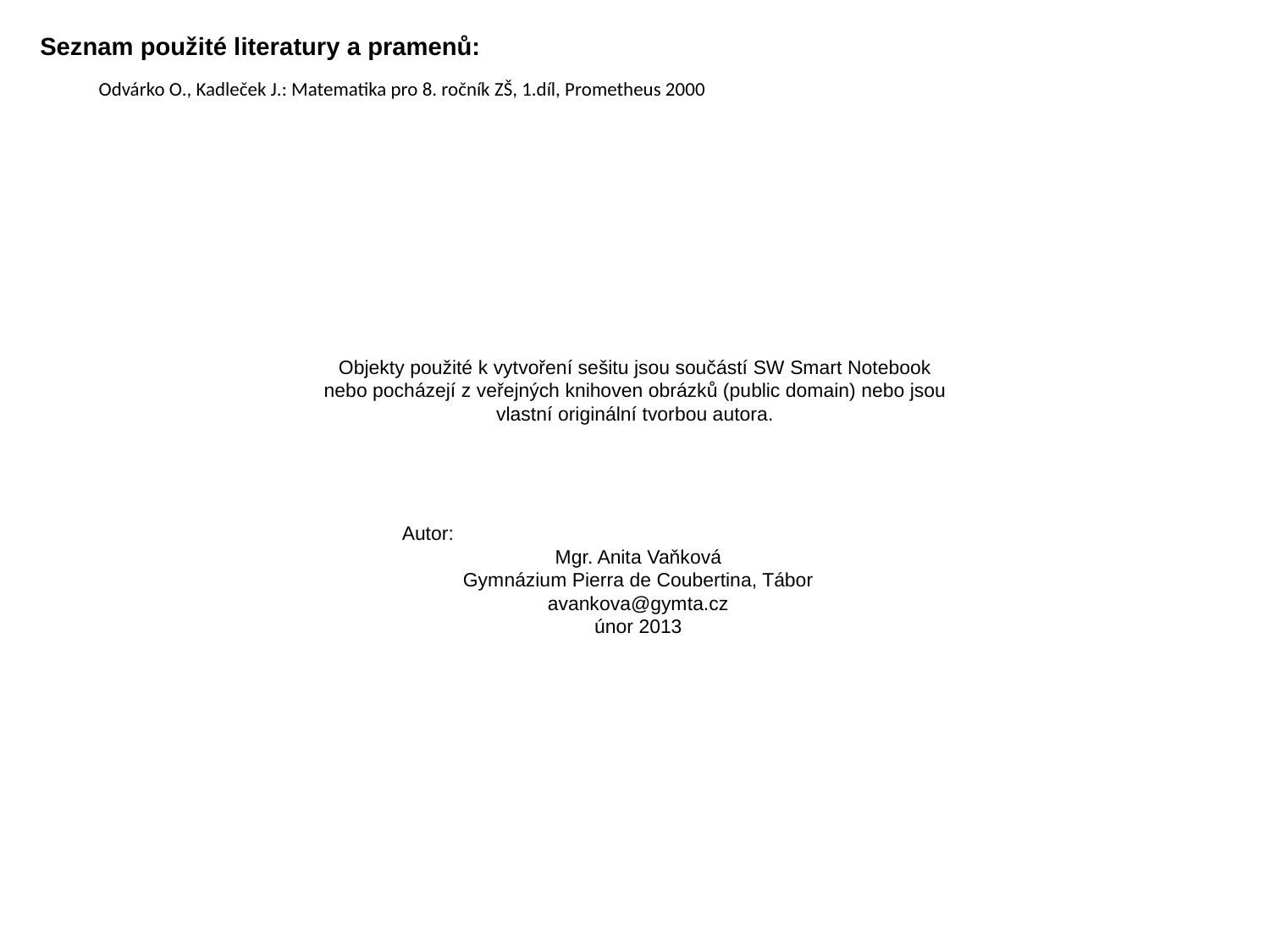

Seznam použité literatury a pramenů:
Odvárko O., Kadleček J.: Matematika pro 8. ročník ZŠ, 1.díl, Prometheus 2000
Objekty použité k vytvoření sešitu jsou součástí SW Smart Notebook nebo pocházejí z veřejných knihoven obrázků (public domain) nebo jsou vlastní originální tvorbou autora.
Autor:
Mgr. Anita Vaňková
Gymnázium Pierra de Coubertina, Tábor
avankova@gymta.cz
únor 2013